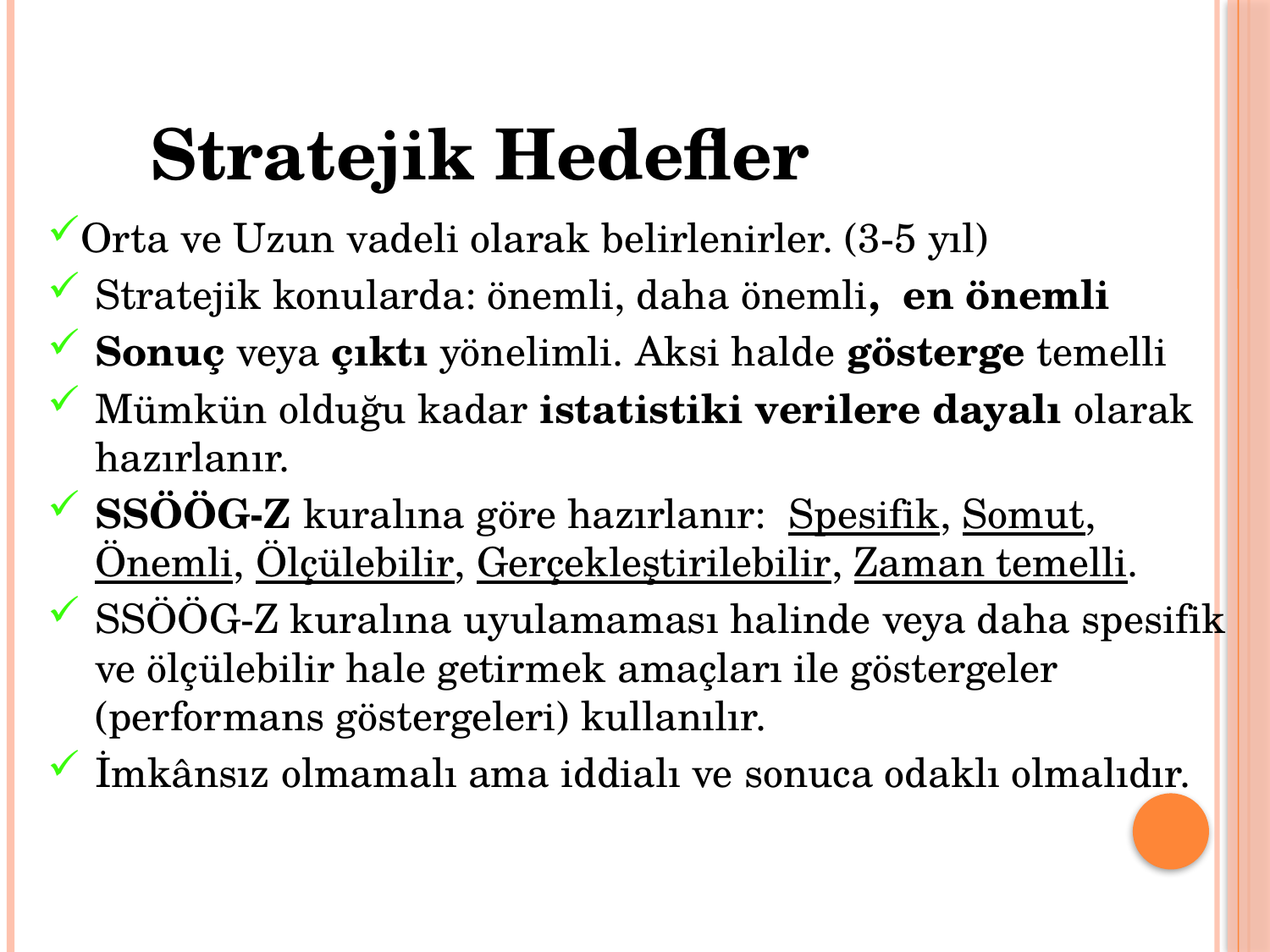

Stratejik Hedefler
Orta ve Uzun vadeli olarak belirlenirler. (3-5 yıl)
Stratejik konularda: önemli, daha önemli,  en önemli
Sonuç veya çıktı yönelimli. Aksi halde gösterge temelli
Mümkün olduğu kadar istatistiki verilere dayalı olarak hazırlanır.
SSÖÖG-Z kuralına göre hazırlanır:  Spesifik, Somut, Önemli, Ölçülebilir, Gerçekleştirilebilir, Zaman temelli.
SSÖÖG-Z kuralına uyulamaması halinde veya daha spesifik ve ölçülebilir hale getirmek amaçları ile göstergeler (performans göstergeleri) kullanılır.
İmkânsız olmamalı ama iddialı ve sonuca odaklı olmalıdır.